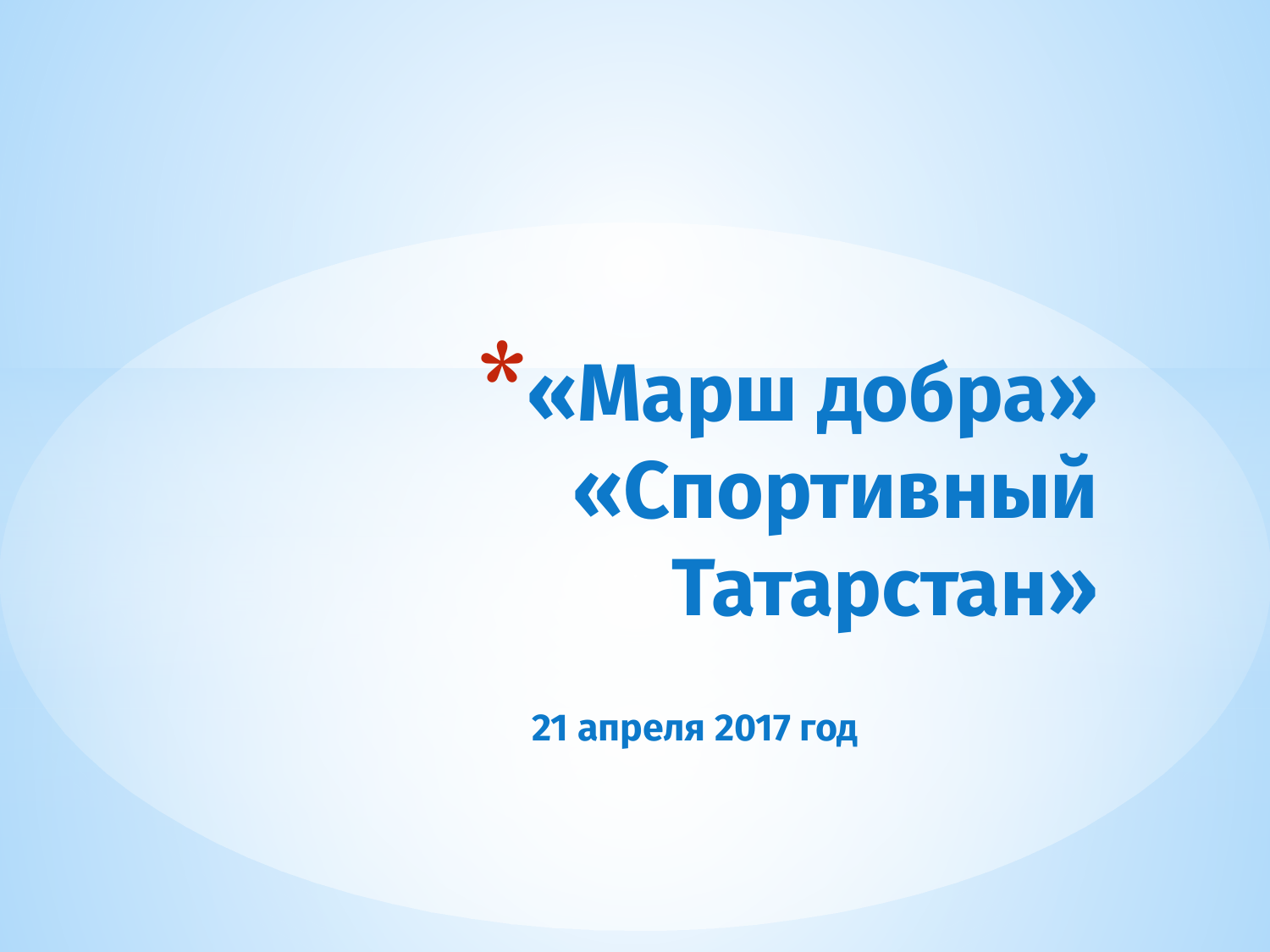

# «Марш добра» «Спортивный Татарстан»

21 апреля 2017 год